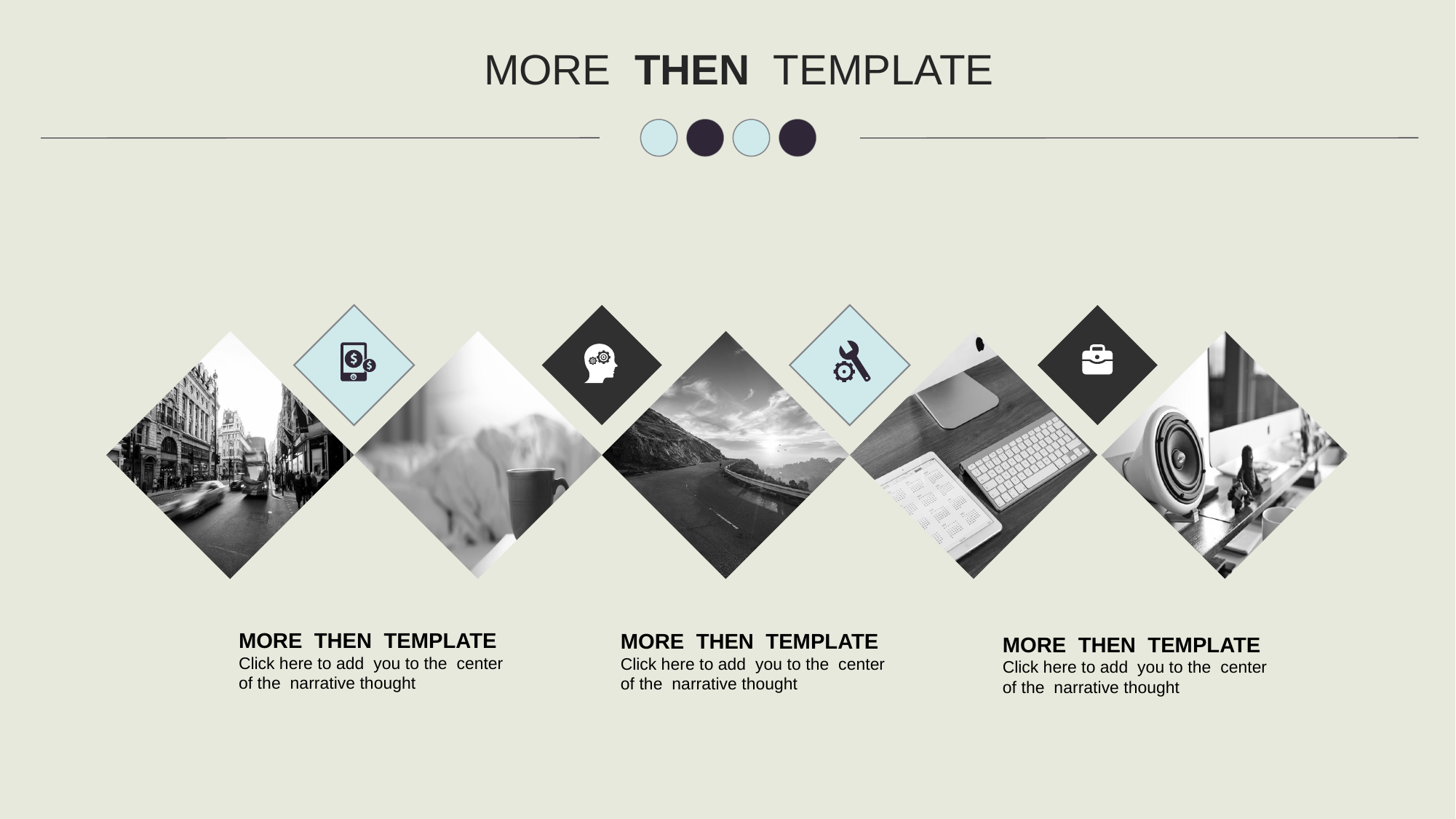

MORE  THEN  TEMPLATE

MORE  THEN  TEMPLATE
Click here to add  you to the  center
of the  narrative thought
MORE  THEN  TEMPLATE
Click here to add  you to the  center
of the  narrative thought
MORE  THEN  TEMPLATE
Click here to add  you to the  center
of the  narrative thought